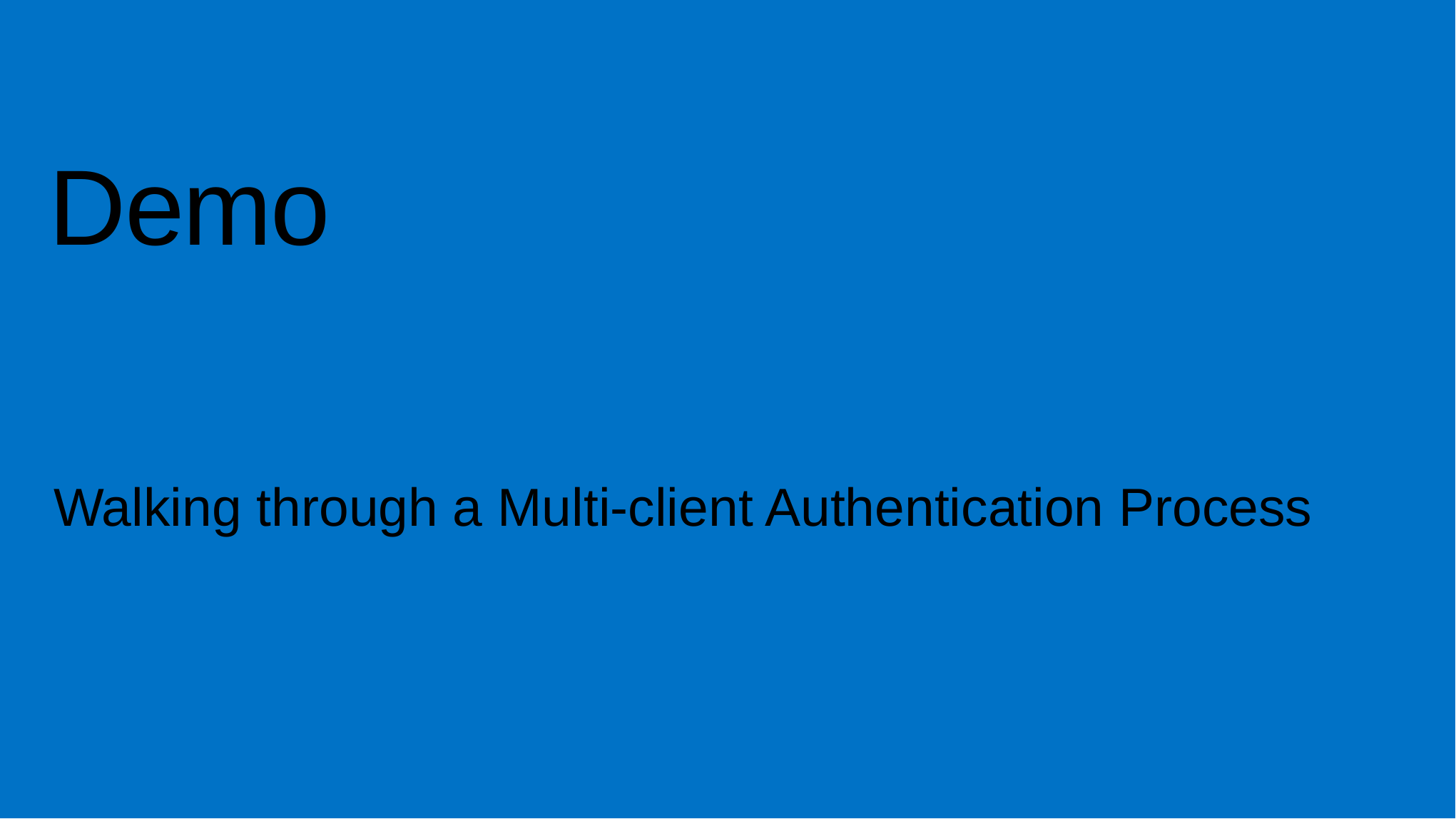

# Demo
Walking through a Multi-client Authentication Process